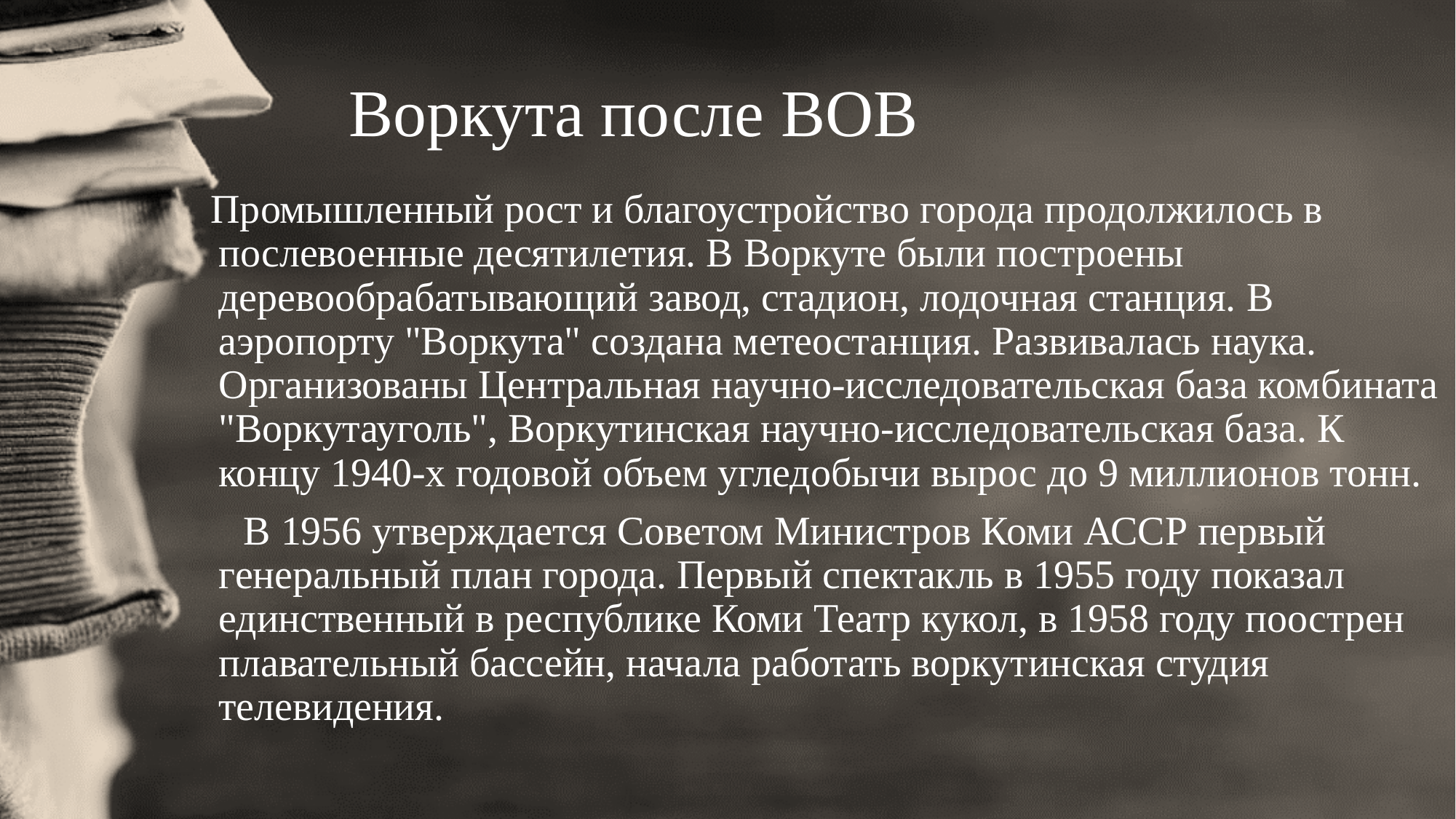

# Воркута после ВОВ
  Промышленный рост и благоустройство города продолжилось в послевоенные десятилетия. В Воркуте были построены деревообрабатывающий завод, стадион, лодочная станция. В аэропорту "Воркута" создана метеостанция. Развивалась наука. Организованы Центральная научно-исследовательская база комбината "Воркутауголь", Воркутинская научно-исследовательская база. К концу 1940-х годовой объем угледобычи вырос до 9 миллионов тонн.
     В 1956 утверждается Советом Министров Коми АССР первый генеральный план города. Первый спектакль в 1955 году показал единственный в республике Коми Театр кукол, в 1958 году поострен плавательный бассейн, начала работать воркутинская студия телевидения.